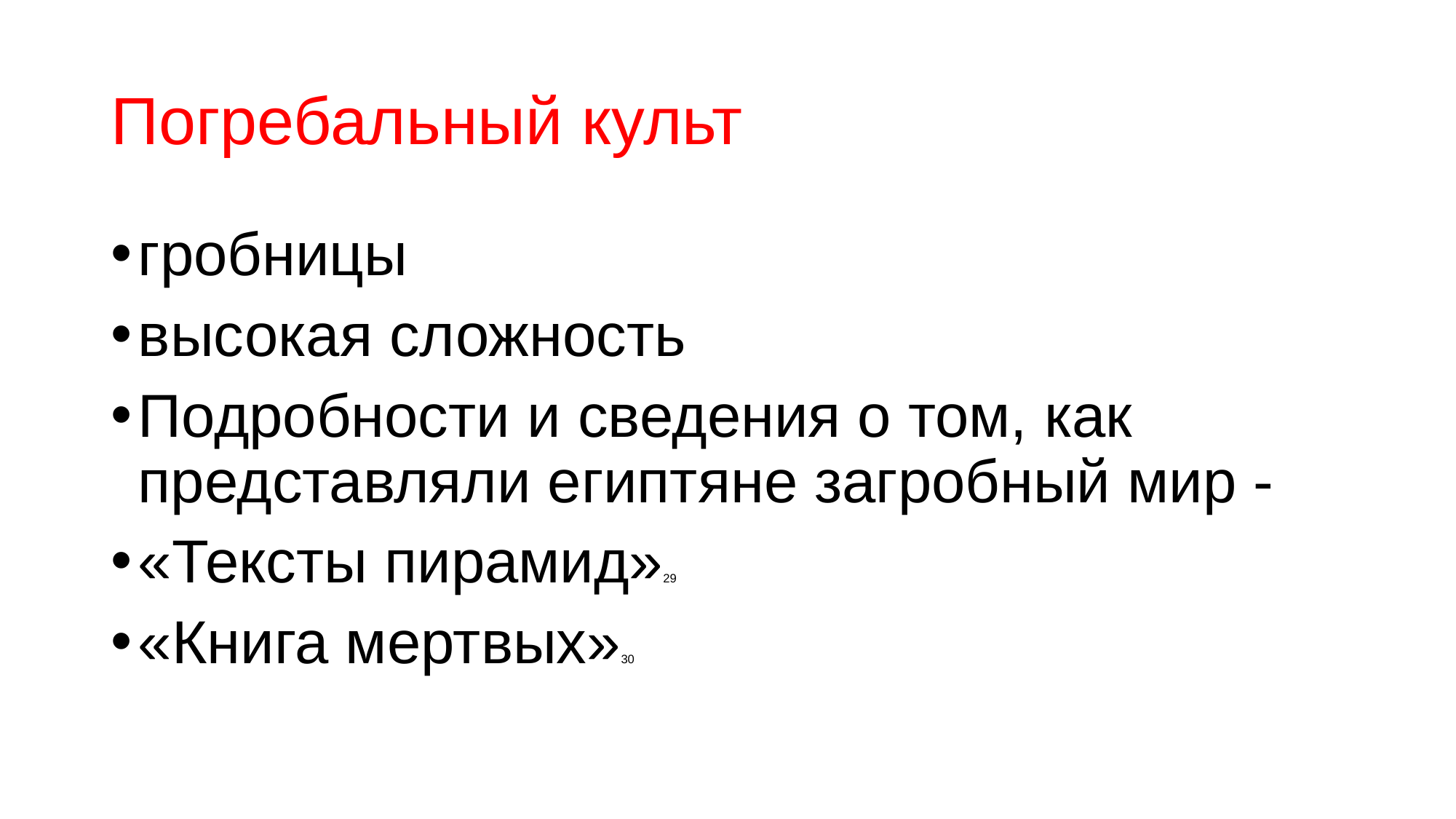

# Погребальный культ
гробницы
высокая сложность
Подробности и сведения о том, как представляли египтяне загробный мир -
«Тексты пирамид»29
«Книга мертвых»30